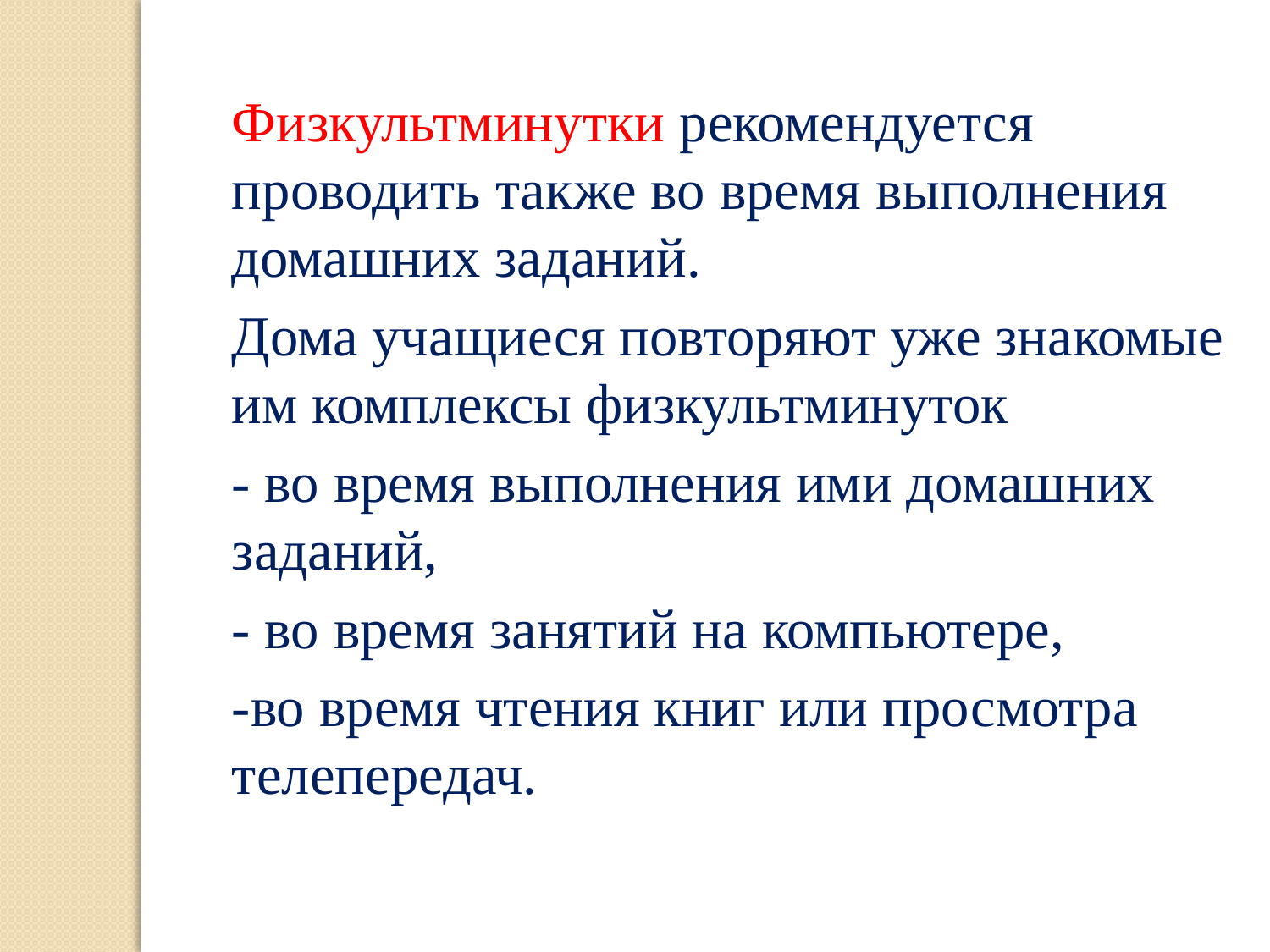

Физкультминутки рекомендуется проводить также во время выполнения домашних заданий.
	Дома учащиеся повторяют уже знакомые им комплексы физкультминуток
	- во время выполнения ими домашних заданий,
	- во время занятий на компьютере,
	-во время чтения книг или просмотра телепередач.